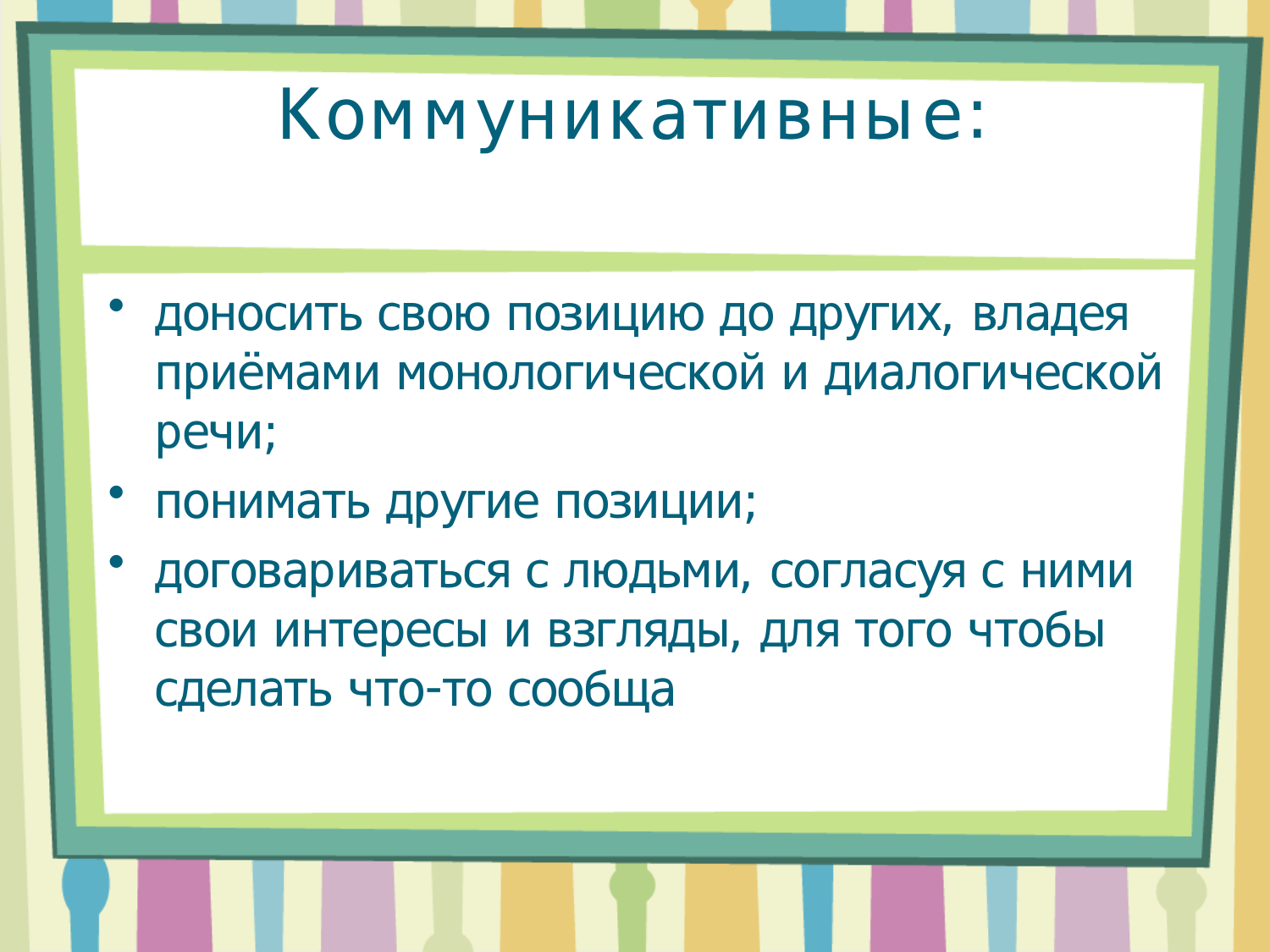

# Коммуникативные:
доносить свою позицию до других, владея приёмами монологической и диалогической речи;
понимать другие позиции;
договариваться с людьми, согласуя с ними свои интересы и взгляды, для того чтобы сделать что-то сообща